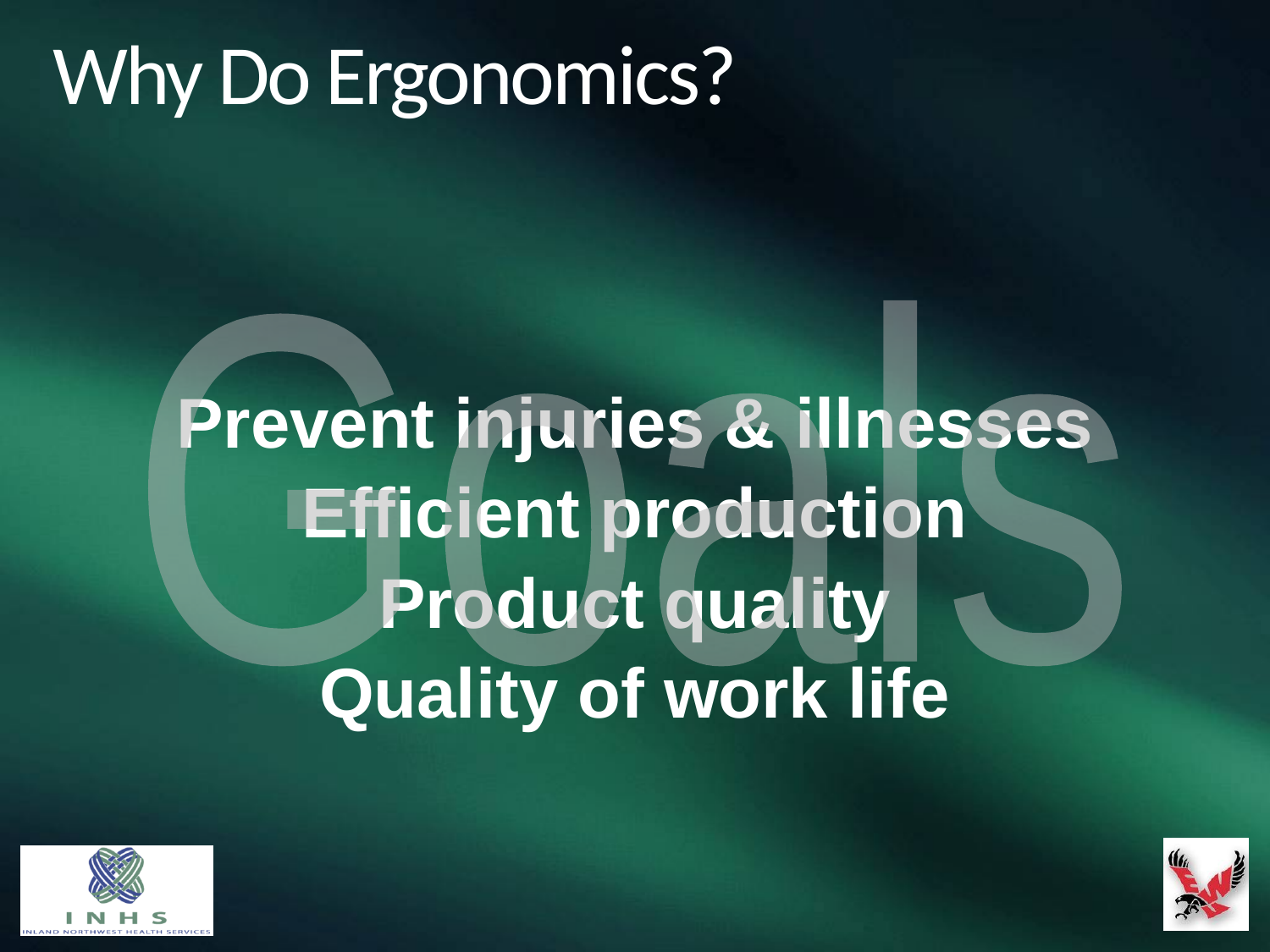

# Why Do Ergonomics?
Goals
Prevent injuries & illnesses
Efficient production
Product quality
Quality of work life